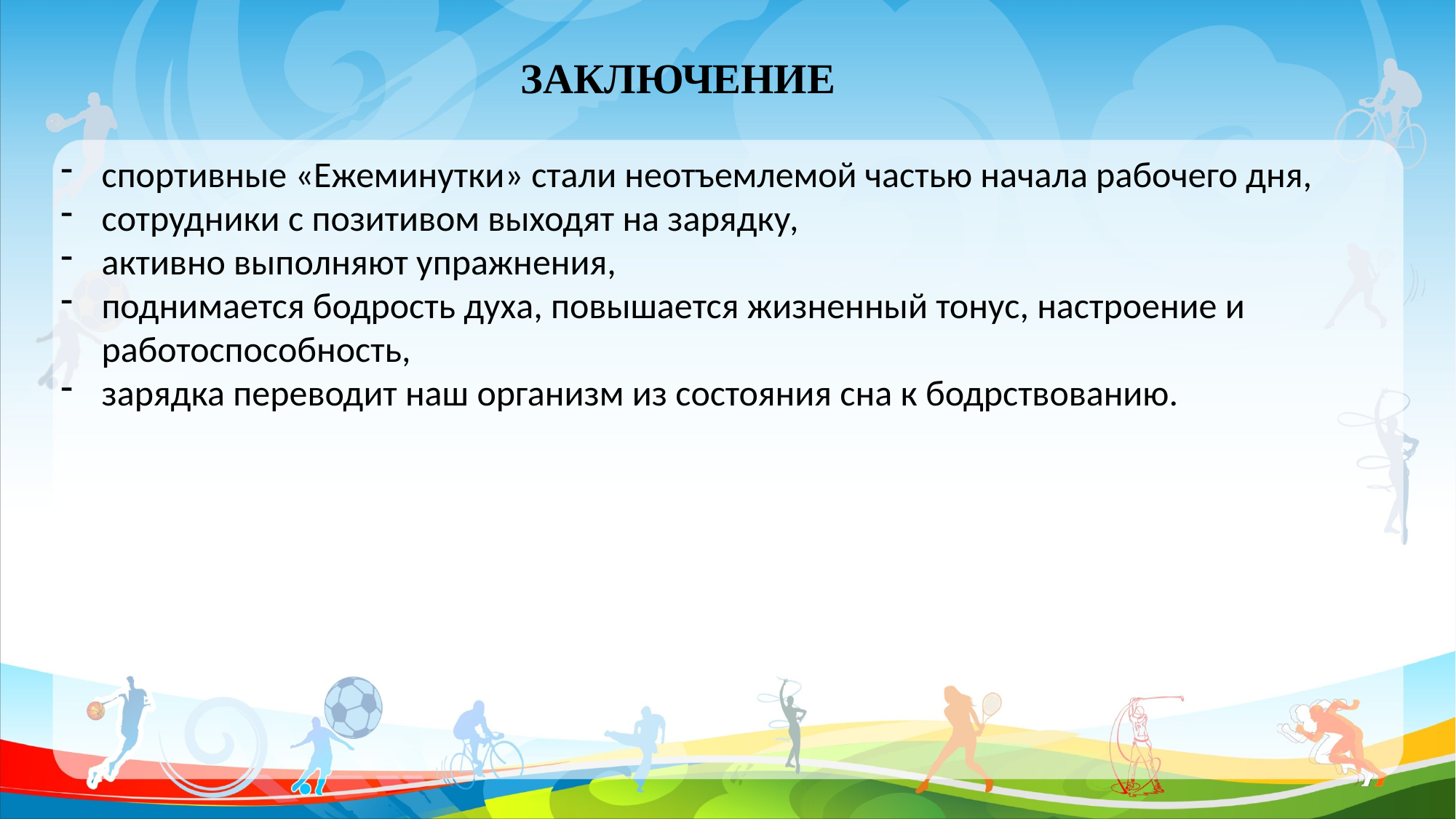

ЗАКЛЮЧЕНИЕ
спортивные «Ежеминутки» стали неотъемлемой частью начала рабочего дня,
сотрудники с позитивом выходят на зарядку,
активно выполняют упражнения,
поднимается бодрость духа, повышается жизненный тонус, настроение и работоспособность,
зарядка переводит наш организм из состояния сна к бодрствованию.